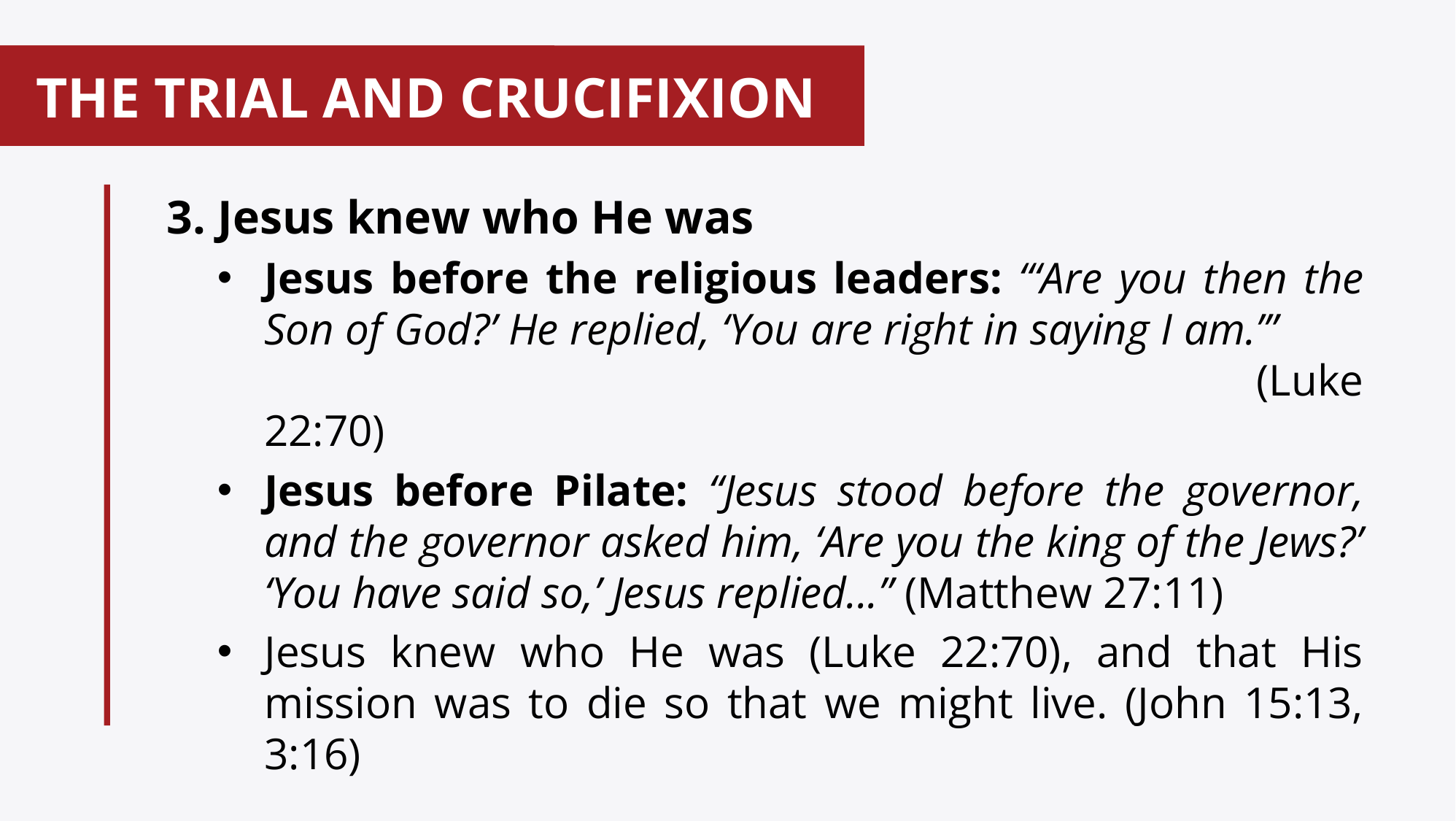

THE TRIAL AND CRUCIFIXION
#
 3. Jesus knew who He was
Jesus before the religious leaders: “‘Are you then the Son of God?’ He replied, ‘You are right in saying I am.’”								         (Luke 22:70)
Jesus before Pilate: “Jesus stood before the governor, and the governor asked him, ‘Are you the king of the Jews?’ ‘You have said so,’ Jesus replied...” (Matthew 27:11)
Jesus knew who He was (Luke 22:70), and that His mission was to die so that we might live. (John 15:13, 3:16)